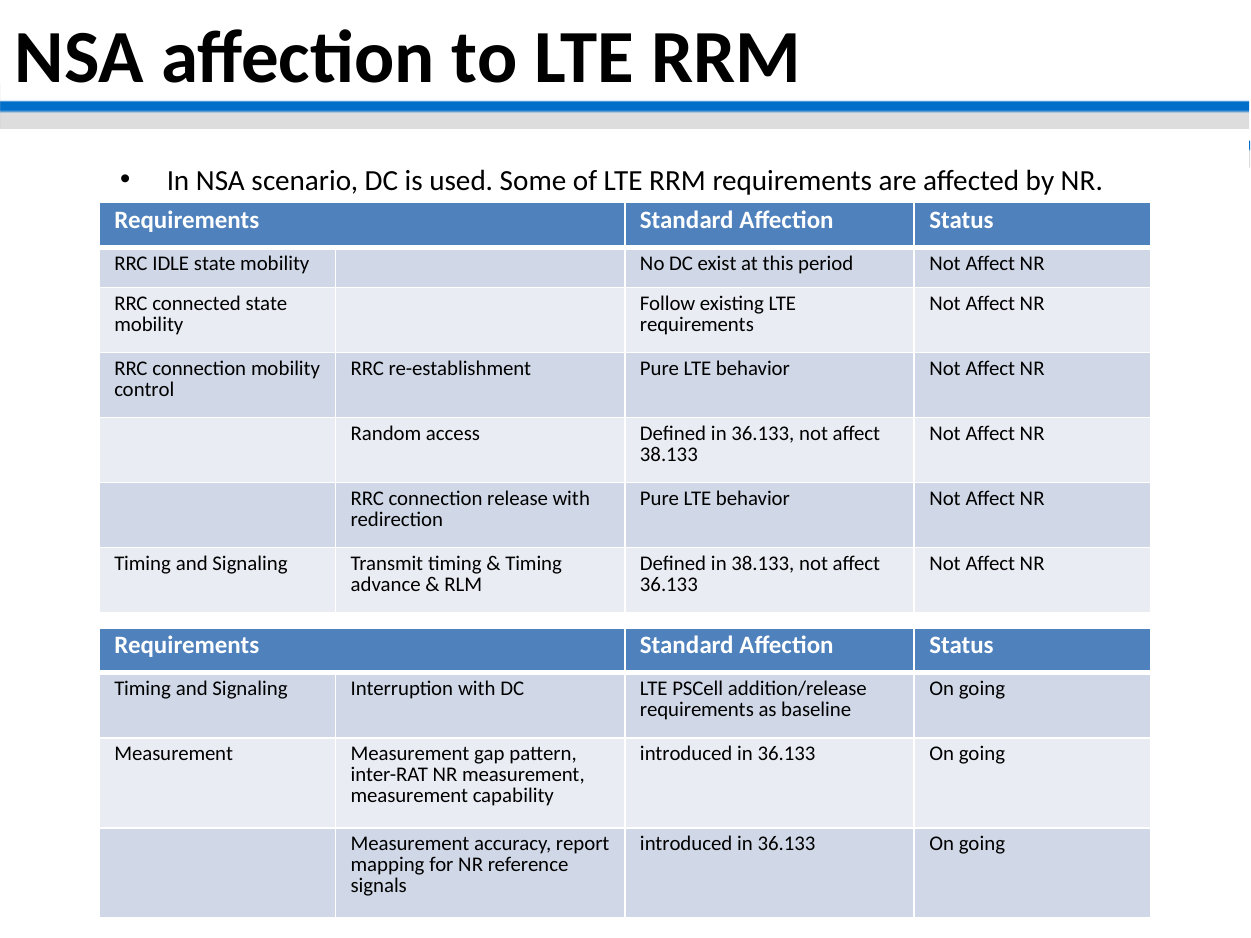

NSA affection to LTE RRM
In NSA scenario, DC is used. Some of LTE RRM requirements are affected by NR.
| Requirements |  | Standard Affection | Status |
| --- | --- | --- | --- |
| RRC IDLE state mobility |  | No DC exist at this period | Not Affect NR |
| RRC connected state mobility |  | Follow existing LTE requirements | Not Affect NR |
| RRC connection mobility control | RRC re-establishment | Pure LTE behavior | Not Affect NR |
|  | Random access | Defined in 36.133, not affect 38.133 | Not Affect NR |
|  | RRC connection release with redirection | Pure LTE behavior | Not Affect NR |
| Timing and Signaling | Transmit timing & Timing advance & RLM | Defined in 38.133, not affect 36.133 | Not Affect NR |
| Requirements |  | Standard Affection | Status |
| --- | --- | --- | --- |
| Timing and Signaling | Interruption with DC | LTE PSCell addition/release requirements as baseline | On going |
| Measurement | Measurement gap pattern, inter-RAT NR measurement, measurement capability | introduced in 36.133 | On going |
|  | Measurement accuracy, report mapping for NR reference signals | introduced in 36.133 | On going |